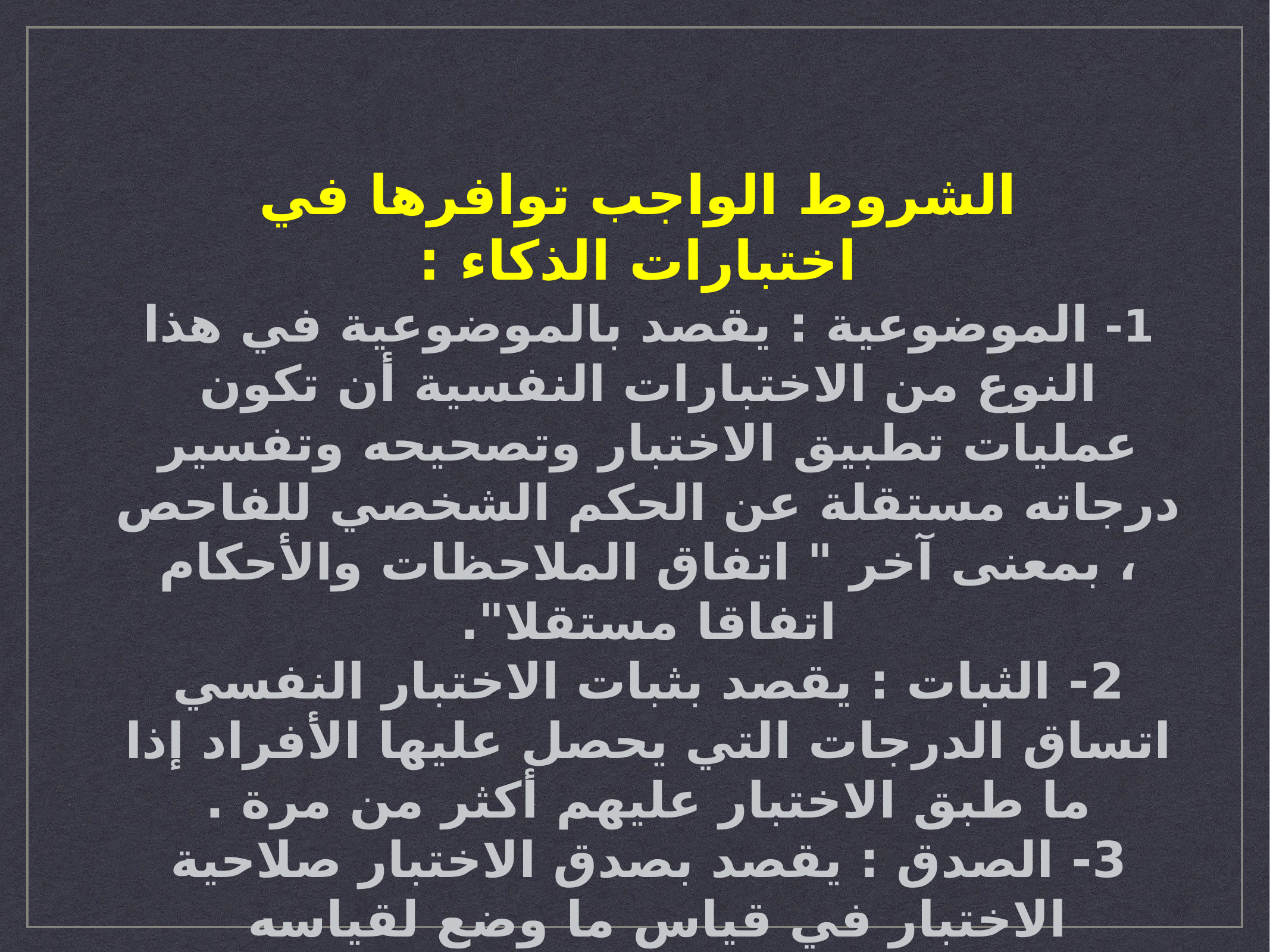

الشروط الواجب توافرها في اختبارات الذكاء :
1- الموضوعية : يقصد بالموضوعية في هذا النوع من الاختبارات النفسية أن تكون عمليات تطبيق الاختبار وتصحيحه وتفسير درجاته مستقلة عن الحكم الشخصي للفاحص ، بمعنى آخر " اتفاق الملاحظات والأحكام اتفاقا مستقلا".
2- الثبات : يقصد بثبات الاختبار النفسي اتساق الدرجات التي يحصل عليها الأفراد إذا ما طبق الاختبار عليهم أكثر من مرة .
3- الصدق : يقصد بصدق الاختبار صلاحية الاختبار في قياس ما وضع لقياسه